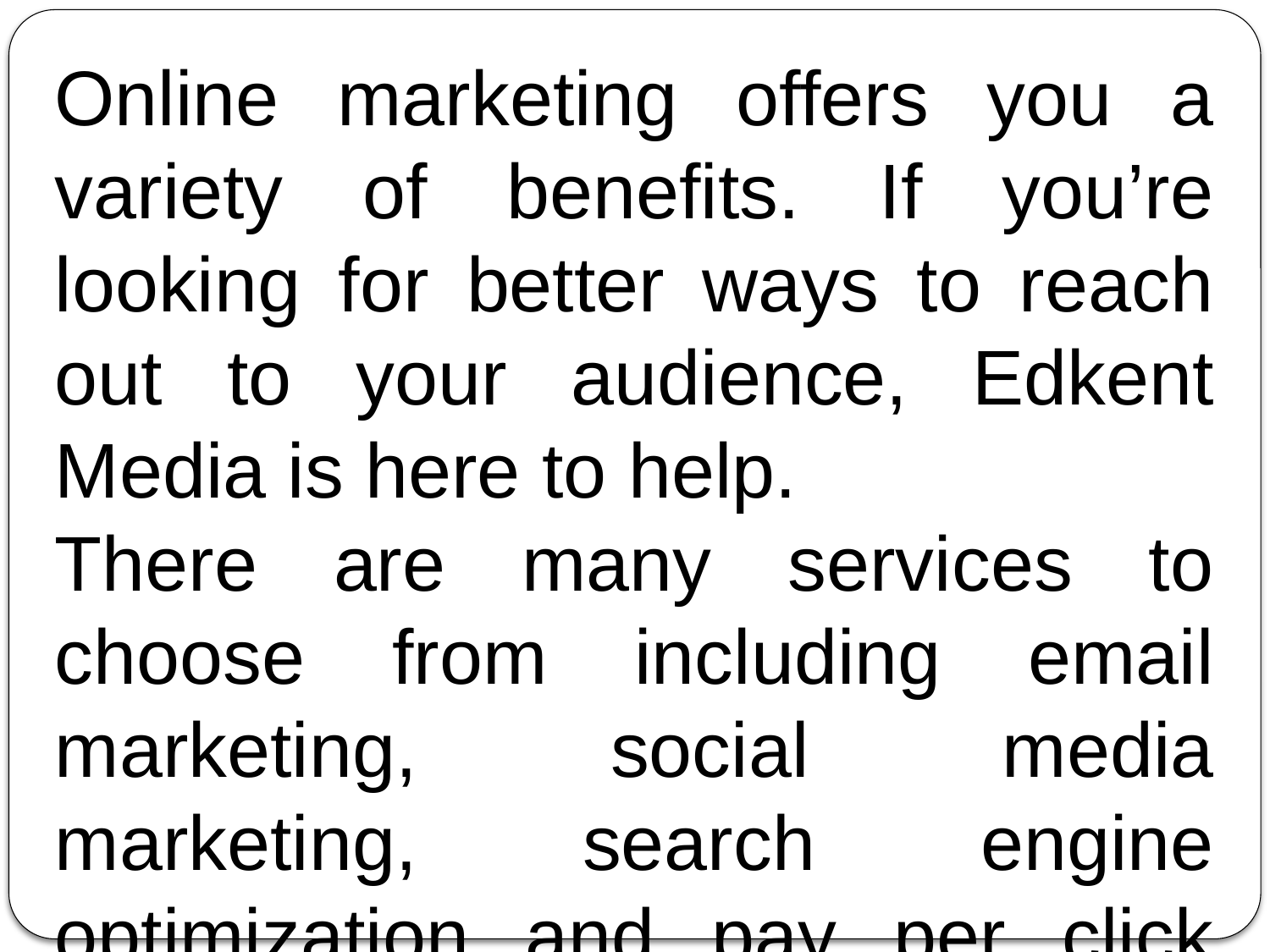

Online marketing offers you a variety of benefits. If you’re looking for better ways to reach out to your audience, Edkent Media is here to help.
There are many services to choose from including email marketing, social media marketing, search engine optimization and pay per click marketing. Get in touch today.